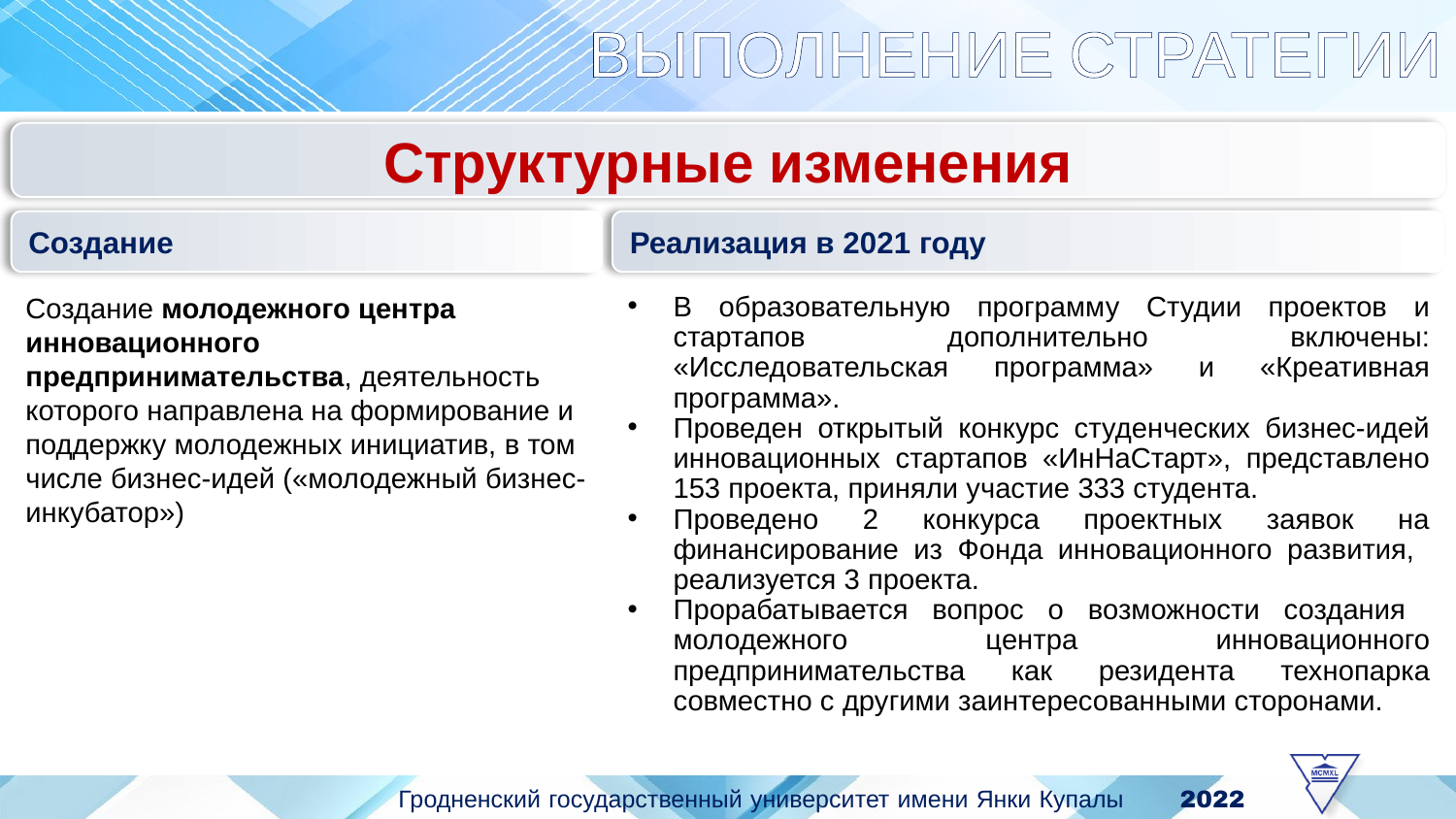

ВЫПОЛНЕНИЕ СТРАТЕГИИ
Структурные изменения
Создание
Реализация в 2021 году
Создание молодежного центра инновационного предпринимательства, деятельность которого направлена на формирование и поддержку молодежных инициатив, в том числе бизнес-идей («молодежный бизнес-инкубатор»)
В образовательную программу Студии проектов и стартапов дополнительно включены: «Исследовательская программа» и «Креативная программа».
Проведен открытый конкурс студенческих бизнес-идей инновационных стартапов «ИнНаСтарт», представлено 153 проекта, приняли участие 333 студента.
Проведено 2 конкурса проектных заявок на финансирование из Фонда инновационного развития,  реализуется 3 проекта.
Прорабатывается вопрос о возможности создания  молодежного центра инновационного предпринимательства как резидента технопарка совместно с другими заинтересованными сторонами.